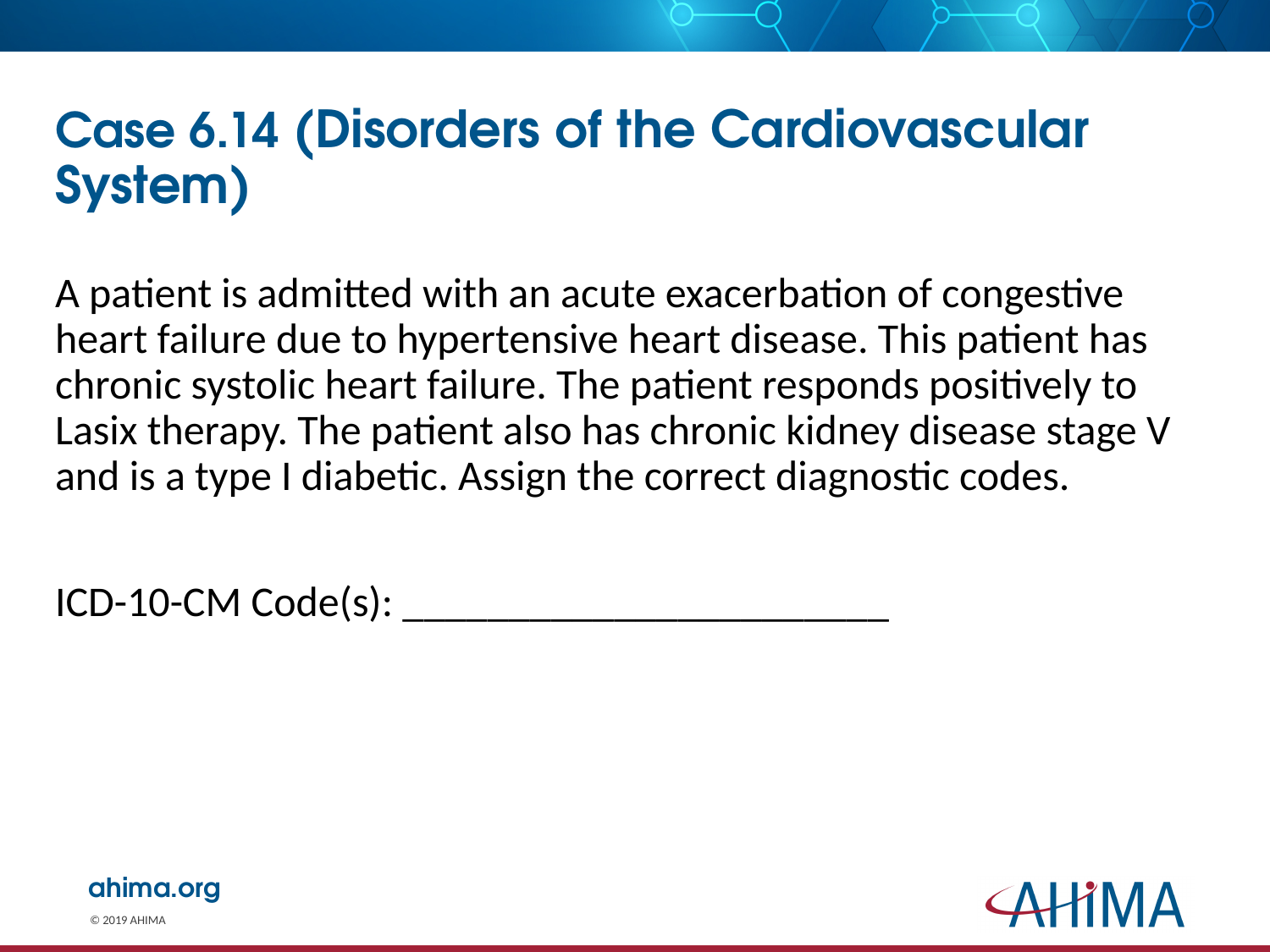

# Case 6.14 (Disorders of the Cardiovascular System)
A patient is admitted with an acute exacerbation of congestive heart failure due to hypertensive heart disease. This patient has chronic systolic heart failure. The patient responds positively to Lasix therapy. The patient also has chronic kidney disease stage V and is a type I diabetic. Assign the correct diagnostic codes.

ICD-10-CM Code(s): _______________________